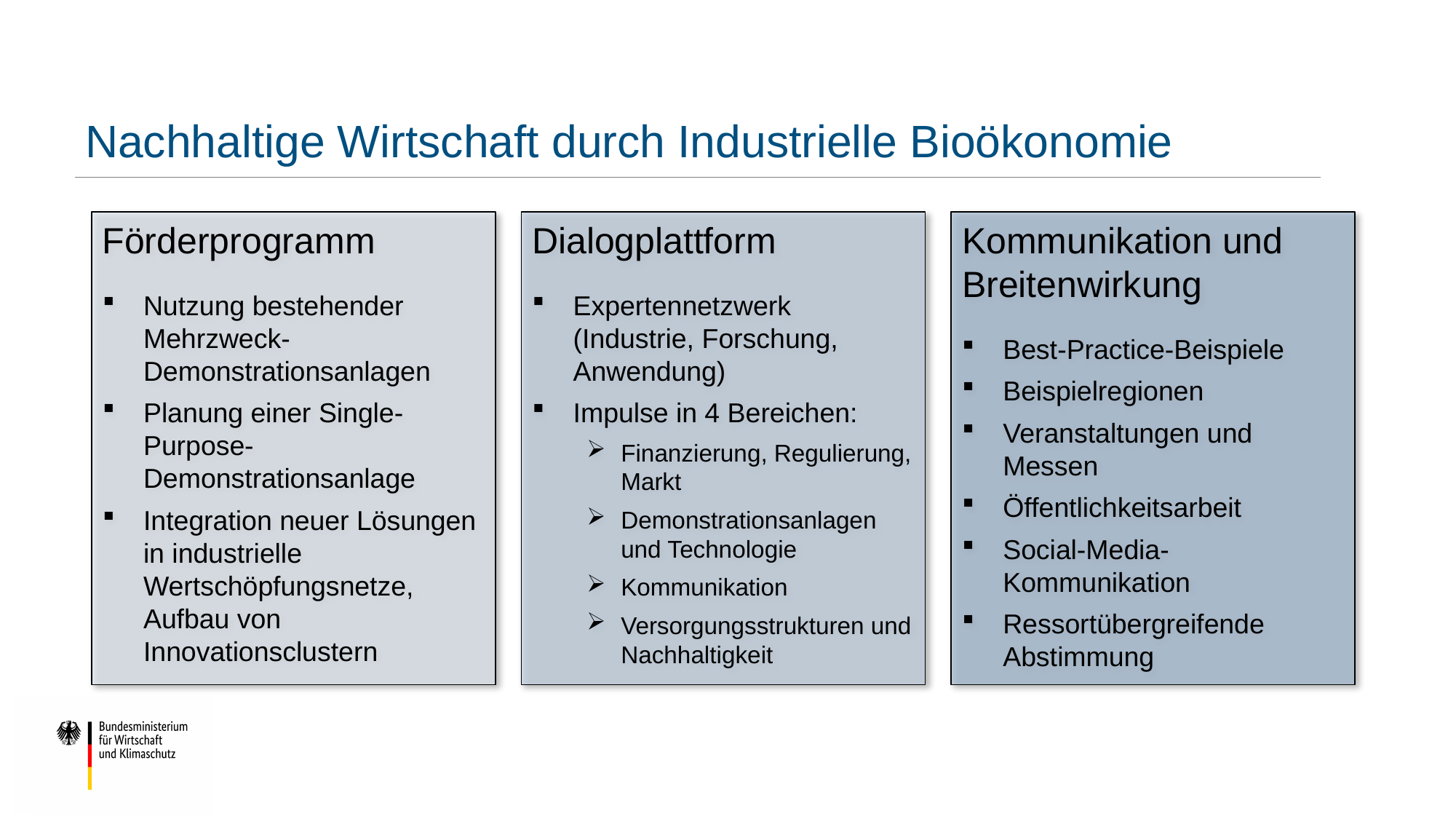

# Nachhaltige Wirtschaft durch Industrielle Bioökonomie
Förderprogramm
Nutzung bestehender Mehrzweck-Demonstrationsanlagen
Planung einer Single-Purpose-Demonstrationsanlage
Integration neuer Lösungen in industrielle Wertschöpfungsnetze, Aufbau von Innovationsclustern
Dialogplattform
Expertennetzwerk (Industrie, Forschung, Anwendung)
Impulse in 4 Bereichen:
Finanzierung, Regulierung, Markt
Demonstrationsanlagen und Technologie
Kommunikation
Versorgungsstrukturen und Nachhaltigkeit
Kommunikation und Breitenwirkung
Best-Practice-Beispiele
Beispielregionen
Veranstaltungen und Messen
Öffentlichkeitsarbeit
Social-Media-Kommunikation
Ressortübergreifende Abstimmung